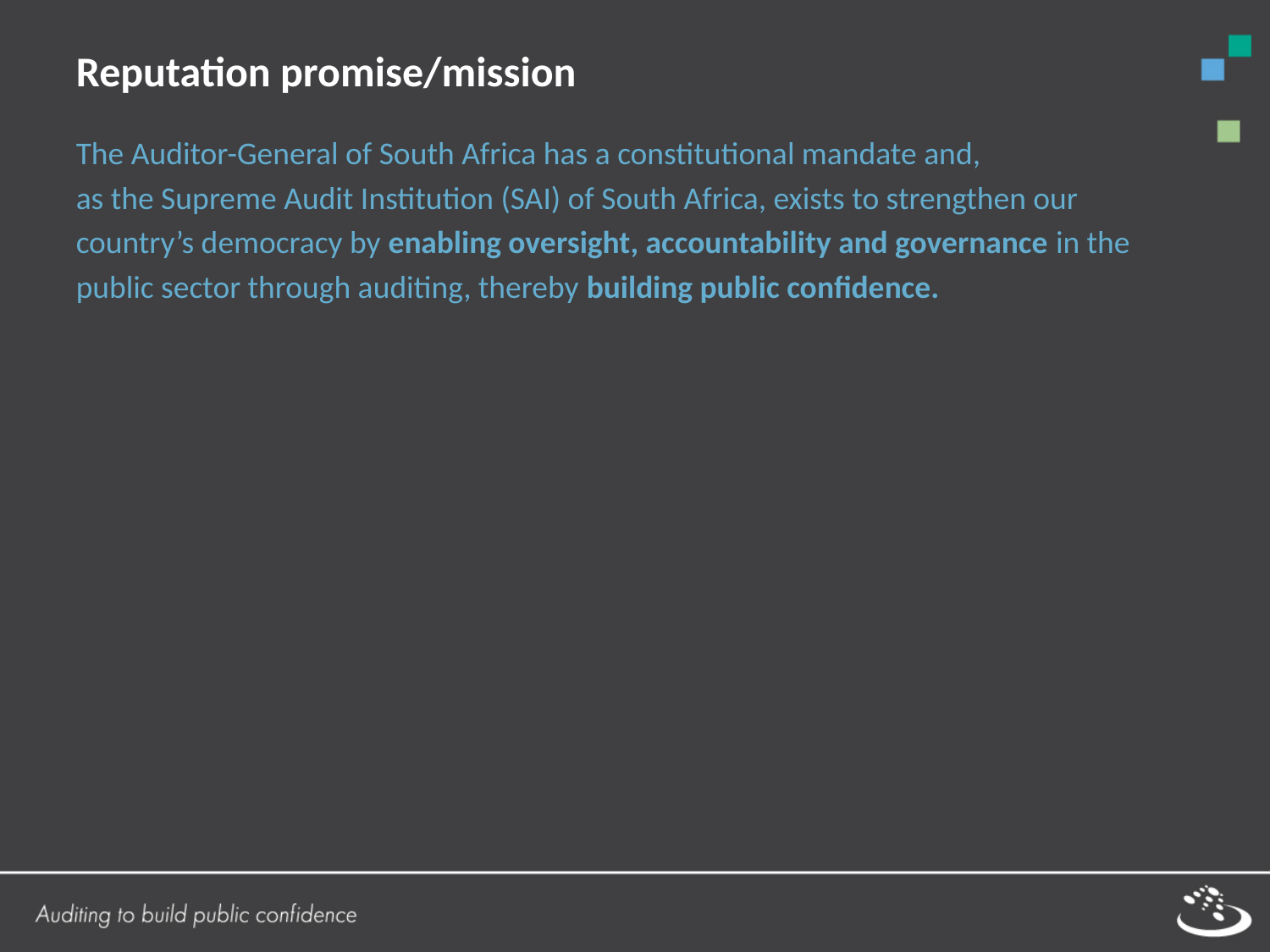

# Reputation promise/mission
The Auditor-General of South Africa has a constitutional mandate and,
as the Supreme Audit Institution (SAI) of South Africa, exists to strengthen our
country’s democracy by enabling oversight, accountability and governance in the
public sector through auditing, thereby building public confidence.